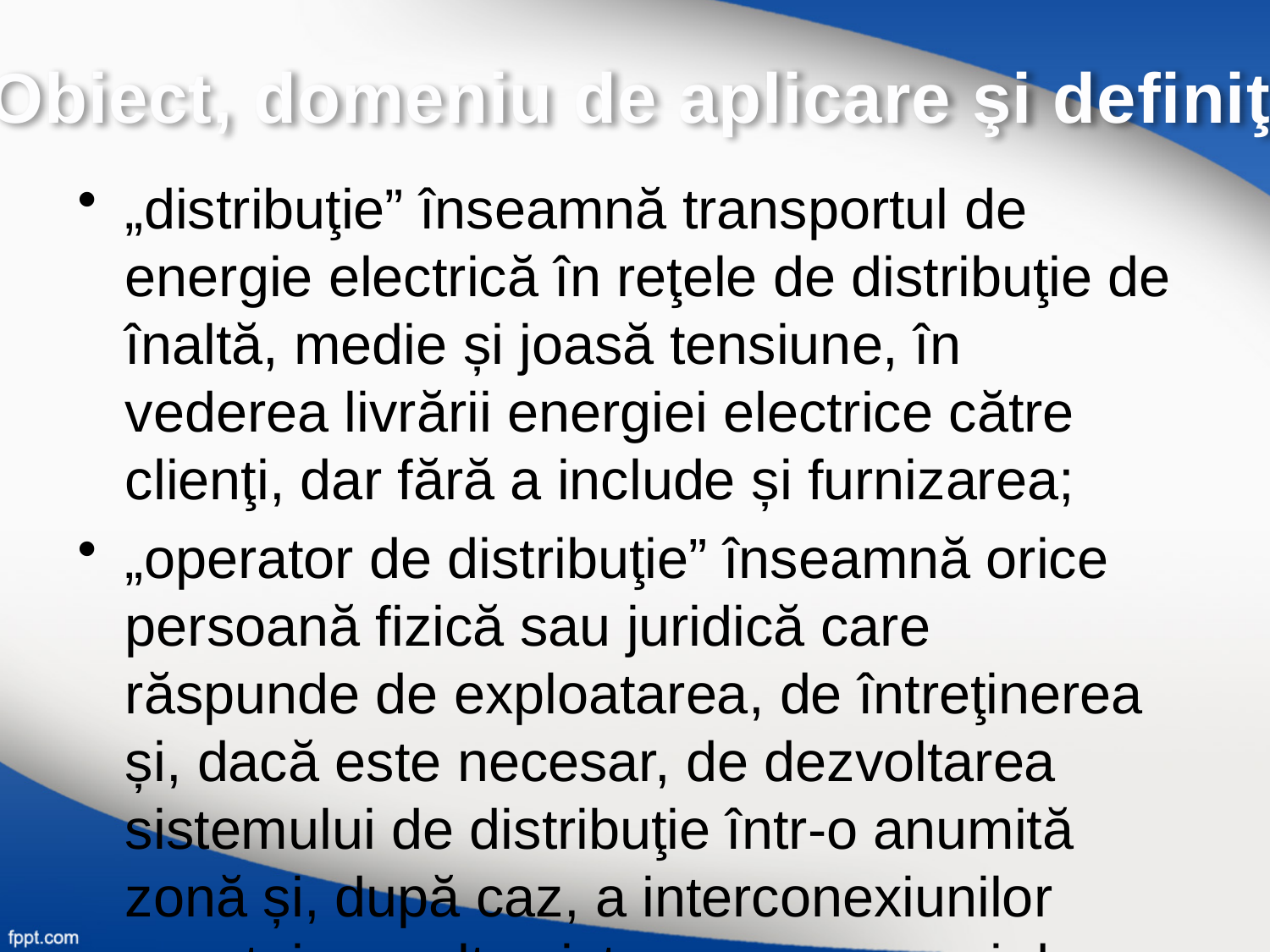

I – Obiect, domeniu de aplicare şi definiţii
„distribuţie” înseamnă transportul de energie electrică în reţele de distribuţie de înaltă, medie și joasă tensiune, în vederea livrării energiei electrice către clienţi, dar fără a include și furnizarea;
„operator de distribuţie” înseamnă orice persoană fizică sau juridică care răspunde de exploatarea, de întreţinerea și, dacă este necesar, de dezvoltarea sistemului de distribuţie într-o anumită zonă și, după caz, a interconexiunilor acestuia cu alte sisteme, precum și de asigurarea capacităţii pe termen lung a sistemului de a satisface un nivel rezonabil al cererii de distribuţie de energie electrică;